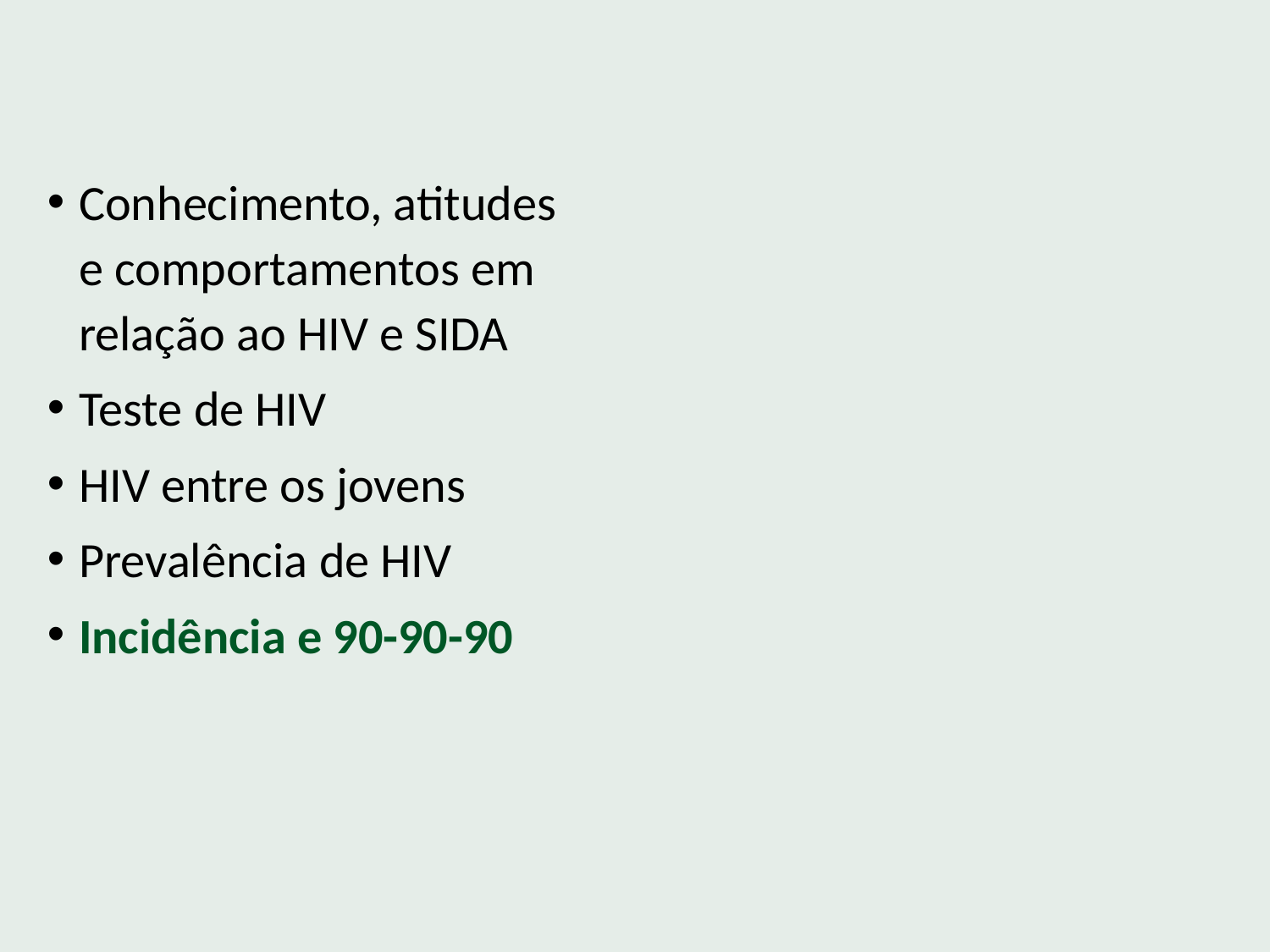

Conhecimento, atitudes e comportamentos em relação ao HIV e SIDA
Teste de HIV
HIV entre os jovens
Prevalência de HIV
Incidência e 90-90-90